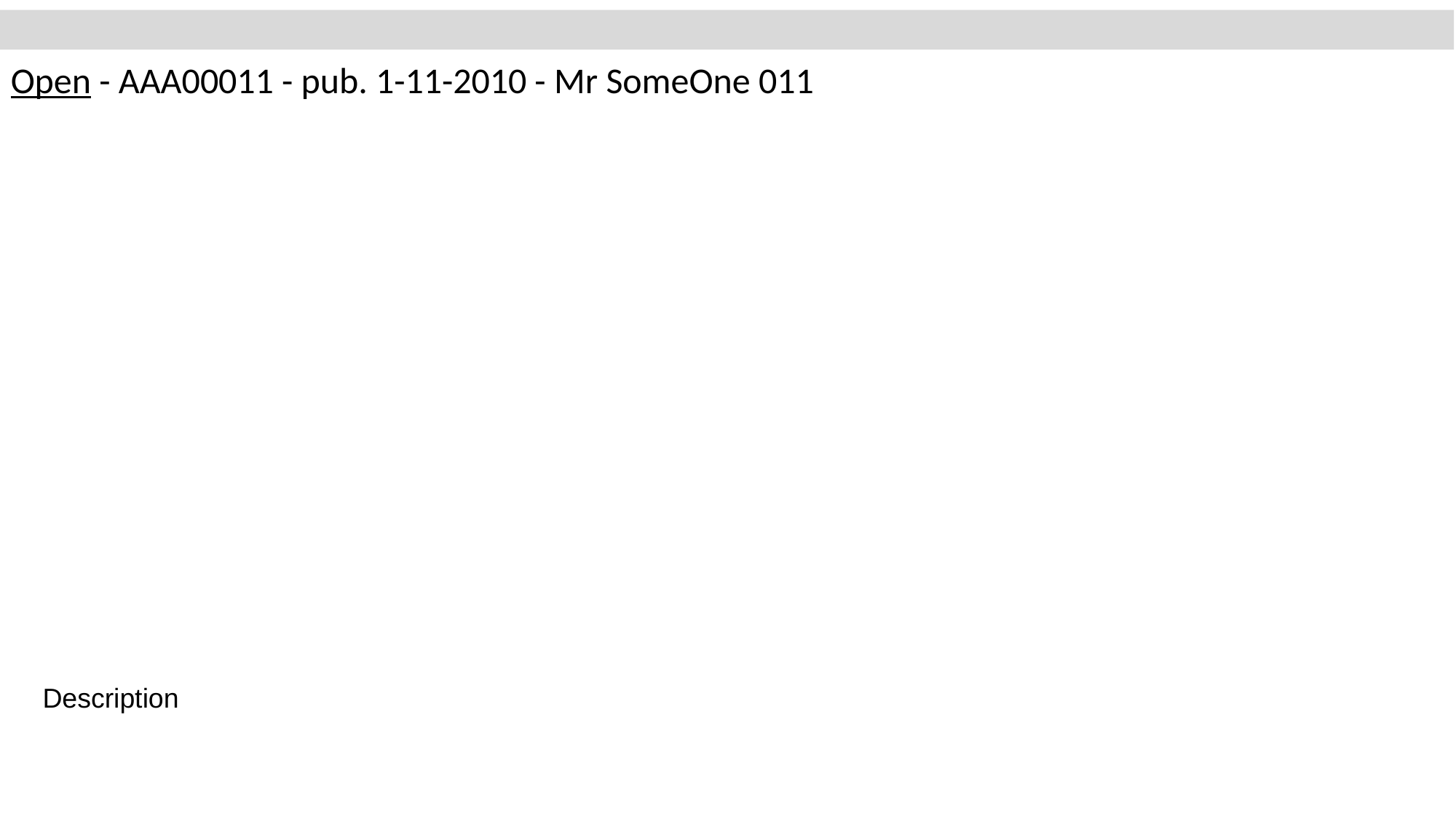

Open - AAA00011 - pub. 1-11-2010 - Mr SomeOne 011
Description